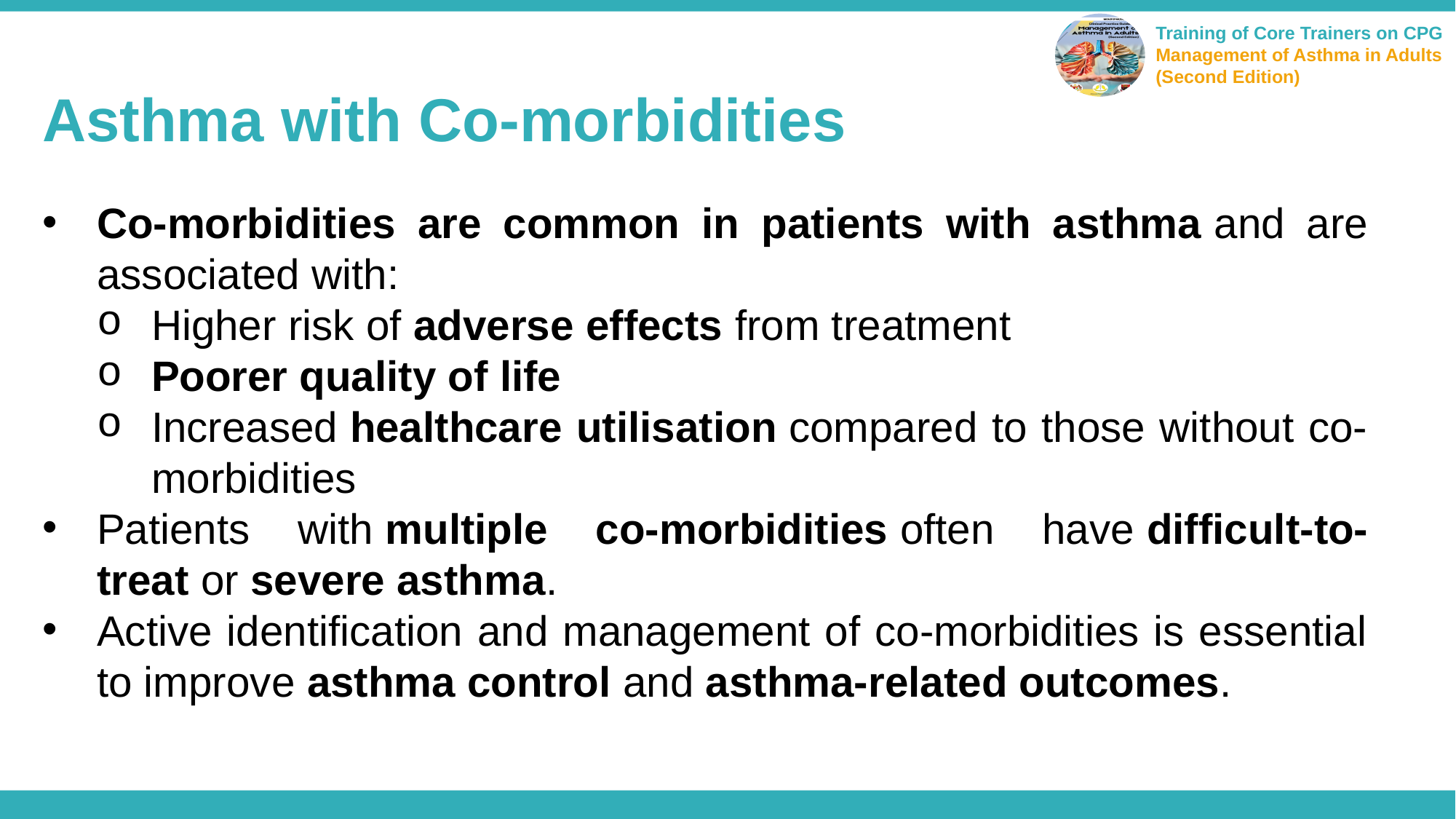

Asthma with Co-morbidities
Co-morbidities are common in patients with asthma and are associated with:
Higher risk of adverse effects from treatment
Poorer quality of life
Increased healthcare utilisation compared to those without co-morbidities
Patients with multiple co-morbidities often have difficult-to-treat or severe asthma.
Active identification and management of co-morbidities is essential to improve asthma control and asthma-related outcomes.